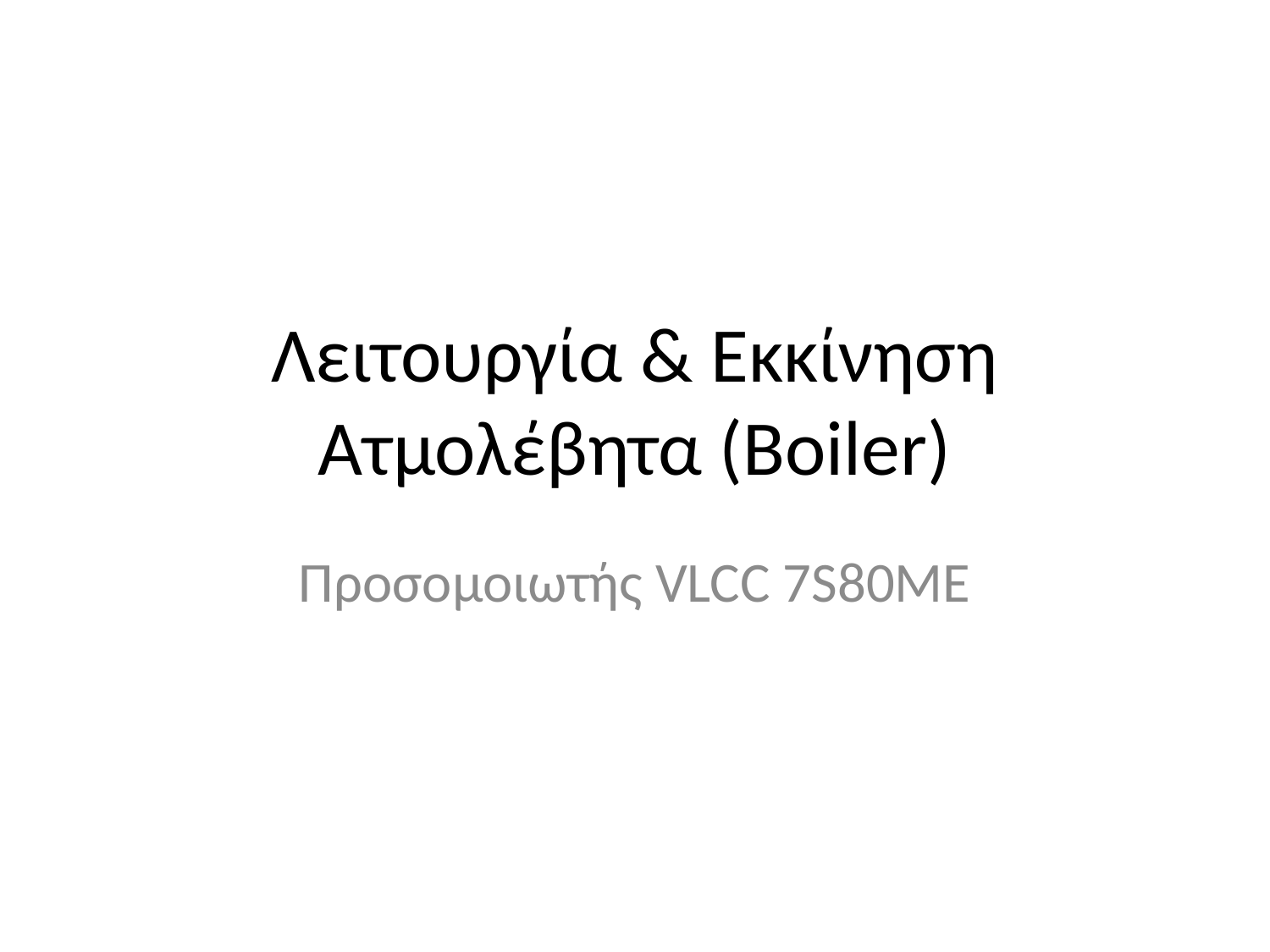

# Λειτουργία & Εκκίνηση Ατμολέβητα (Boiler)
Προσομοιωτής VLCC 7S80ME